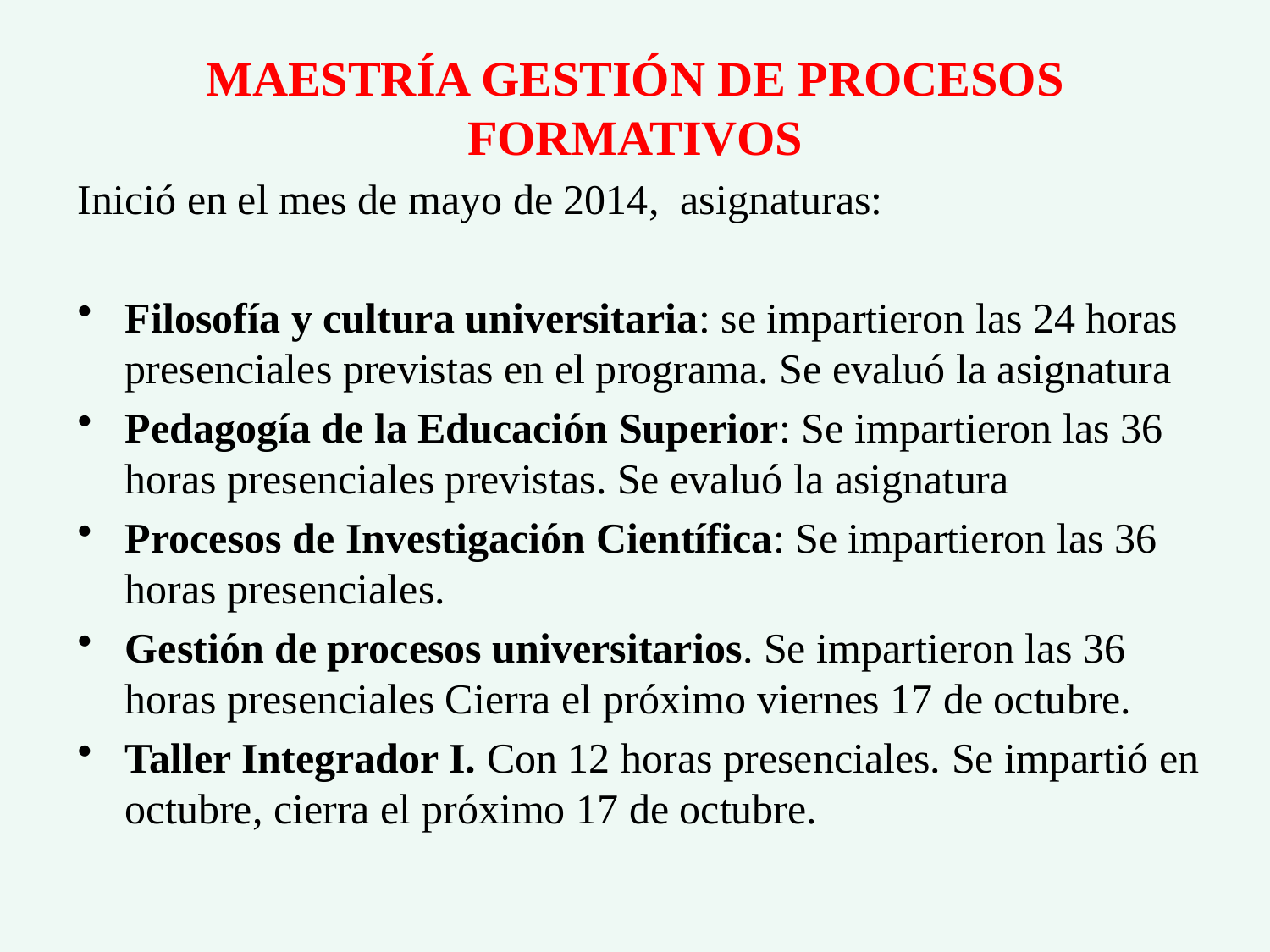

# MAESTRÍA GESTIÓN DE PROCESOS FORMATIVOS
Inició en el mes de mayo de 2014,  asignaturas:

Filosofía y cultura universitaria: se impartieron las 24 horas presenciales previstas en el programa. Se evaluó la asignatura
Pedagogía de la Educación Superior: Se impartieron las 36 horas presenciales previstas. Se evaluó la asignatura
Procesos de Investigación Científica: Se impartieron las 36 horas presenciales.
Gestión de procesos universitarios. Se impartieron las 36 horas presenciales Cierra el próximo viernes 17 de octubre.
Taller Integrador I. Con 12 horas presenciales. Se impartió en octubre, cierra el próximo 17 de octubre.